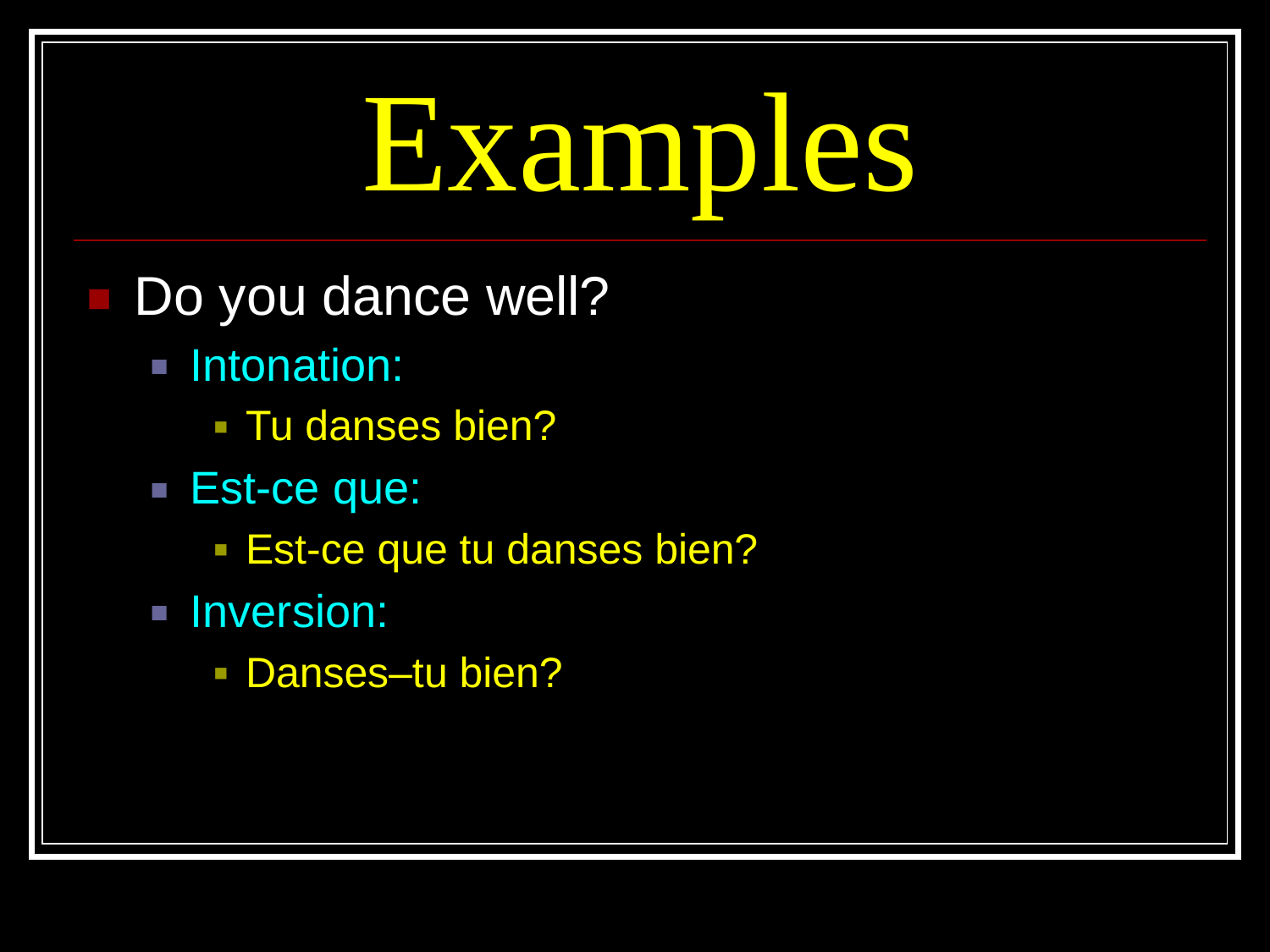

# Examples
Do you dance well?
Intonation:
Tu danses bien?
Est-ce que:
Est-ce que tu danses bien?
Inversion:
Danses–tu bien?